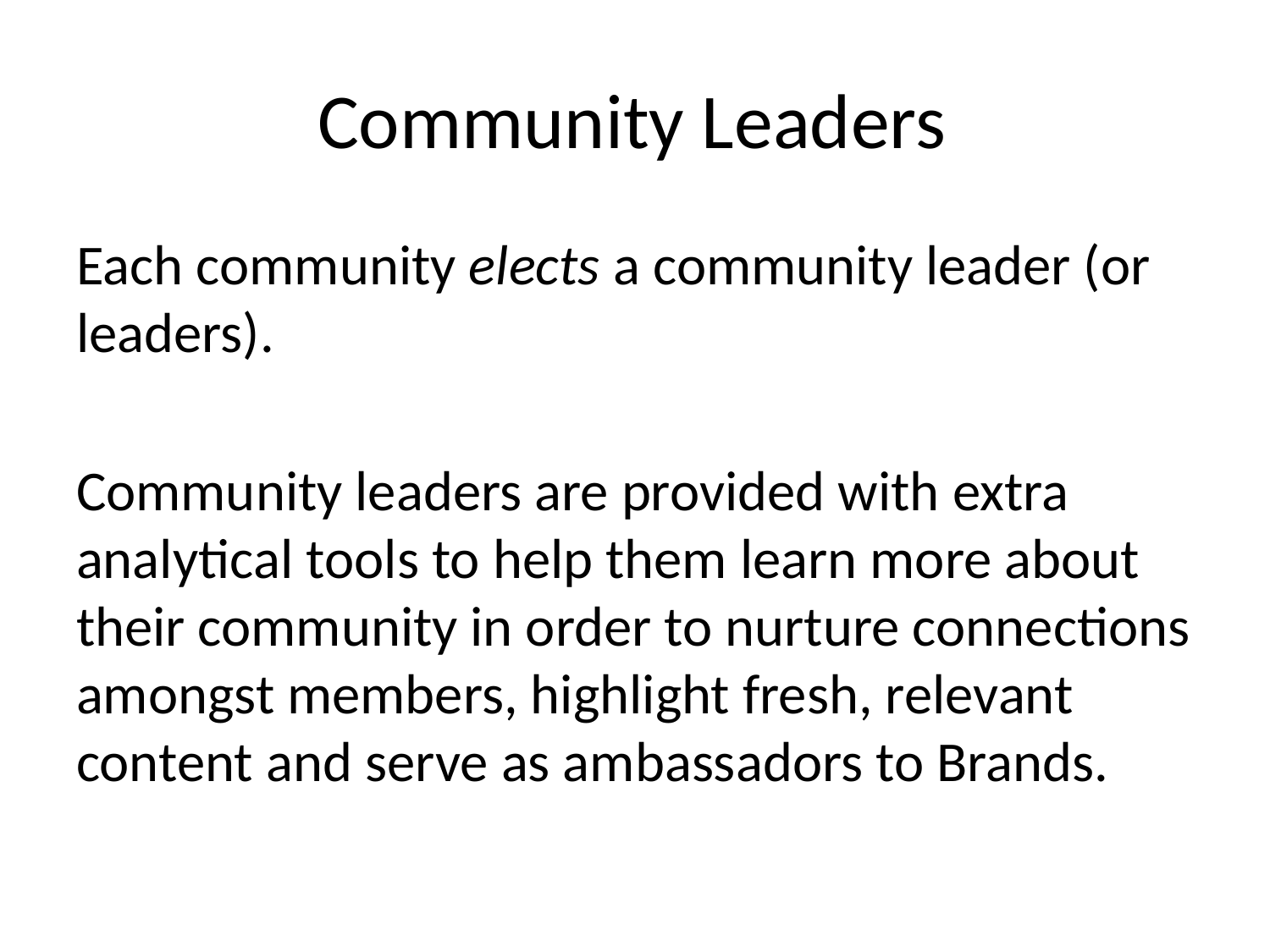

# Community Leaders
Each community elects a community leader (or leaders).

Community leaders are provided with extra analytical tools to help them learn more about their community in order to nurture connections amongst members, highlight fresh, relevant content and serve as ambassadors to Brands.